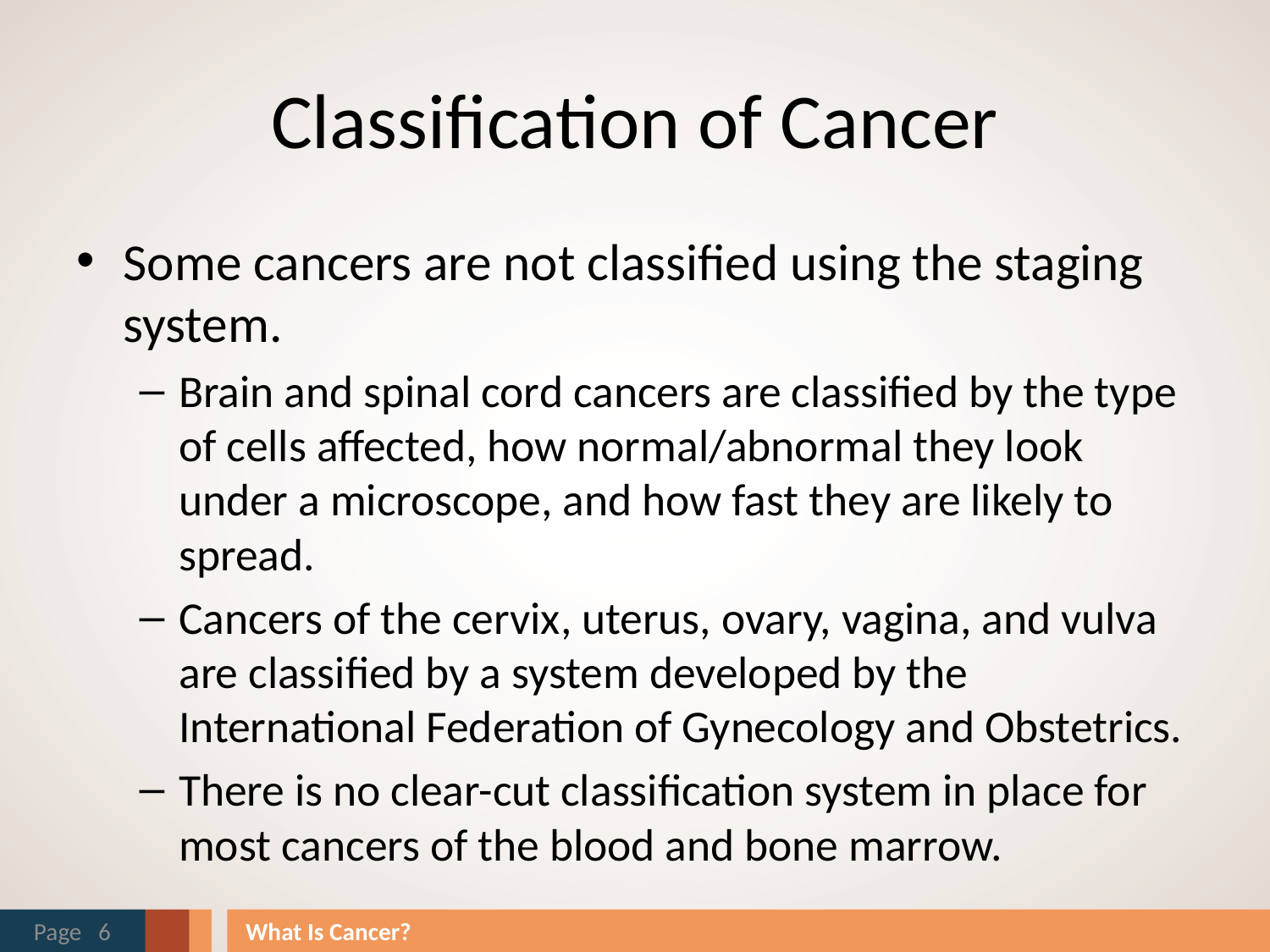

# Classification of Cancer
Some cancers are not classified using the staging system.
Brain and spinal cord cancers are classified by the type of cells affected, how normal/abnormal they look under a microscope, and how fast they are likely to spread.
Cancers of the cervix, uterus, ovary, vagina, and vulva are classified by a system developed by the International Federation of Gynecology and Obstetrics.
There is no clear-cut classification system in place for most cancers of the blood and bone marrow.
Page   6
What Is Cancer?